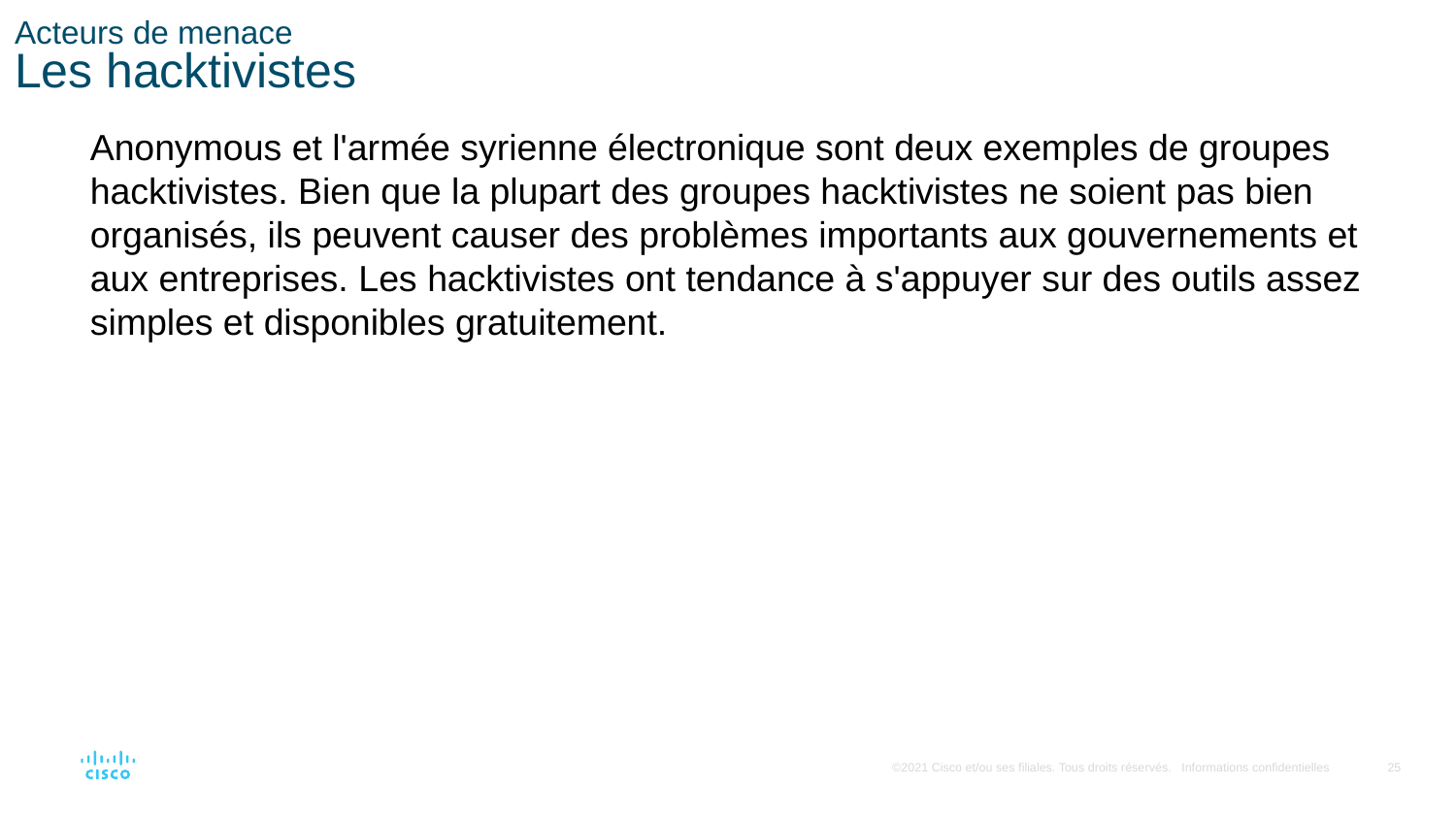

# Acteurs de menace Les hacktivistes
Anonymous et l'armée syrienne électronique sont deux exemples de groupes hacktivistes. Bien que la plupart des groupes hacktivistes ne soient pas bien organisés, ils peuvent causer des problèmes importants aux gouvernements et aux entreprises. Les hacktivistes ont tendance à s'appuyer sur des outils assez simples et disponibles gratuitement.